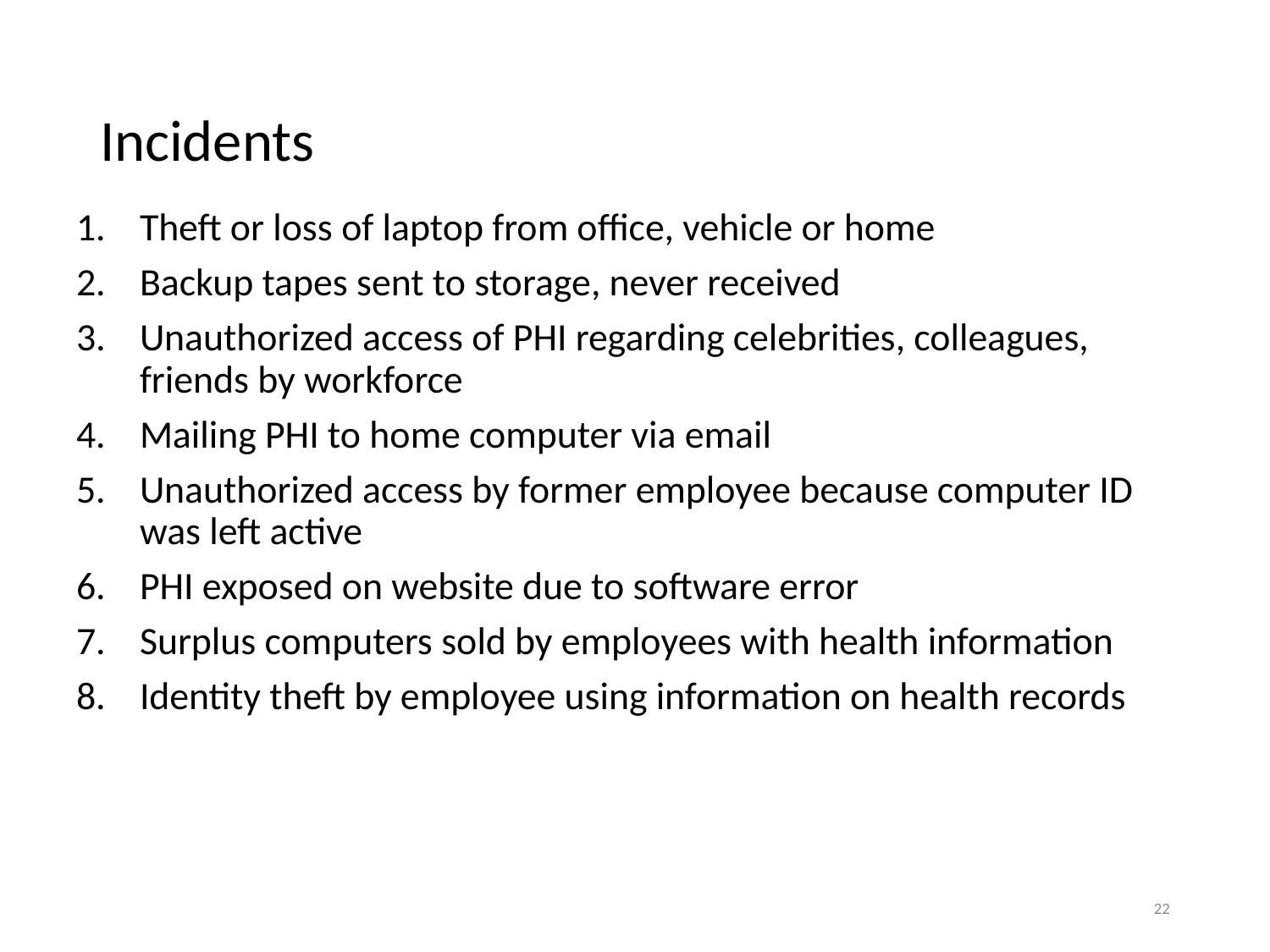

# Incidents
Theft or loss of laptop from office, vehicle or home
Backup tapes sent to storage, never received
Unauthorized access of PHI regarding celebrities, colleagues, friends by workforce
Mailing PHI to home computer via email
Unauthorized access by former employee because computer ID was left active
PHI exposed on website due to software error
Surplus computers sold by employees with health information
Identity theft by employee using information on health records
22